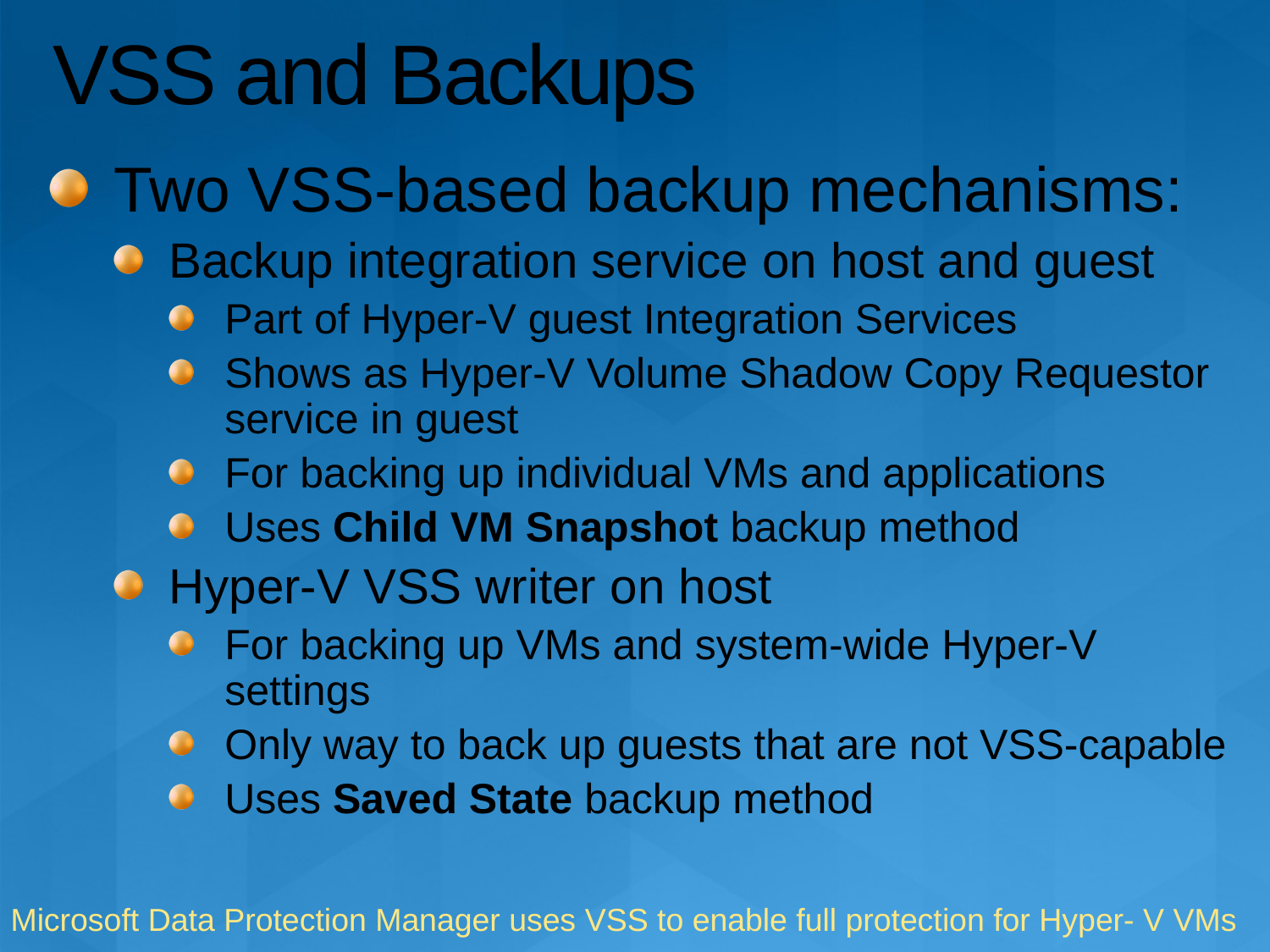

# VSS and Backups
Two VSS-based backup mechanisms:
Backup integration service on host and guest
Part of Hyper-V guest Integration Services
Shows as Hyper-V Volume Shadow Copy Requestor service in guest
For backing up individual VMs and applications
Uses Child VM Snapshot backup method
Hyper-V VSS writer on host
For backing up VMs and system-wide Hyper-V settings
Only way to back up guests that are not VSS-capable
Uses Saved State backup method
Microsoft Data Protection Manager uses VSS to enable full protection for Hyper- V VMs